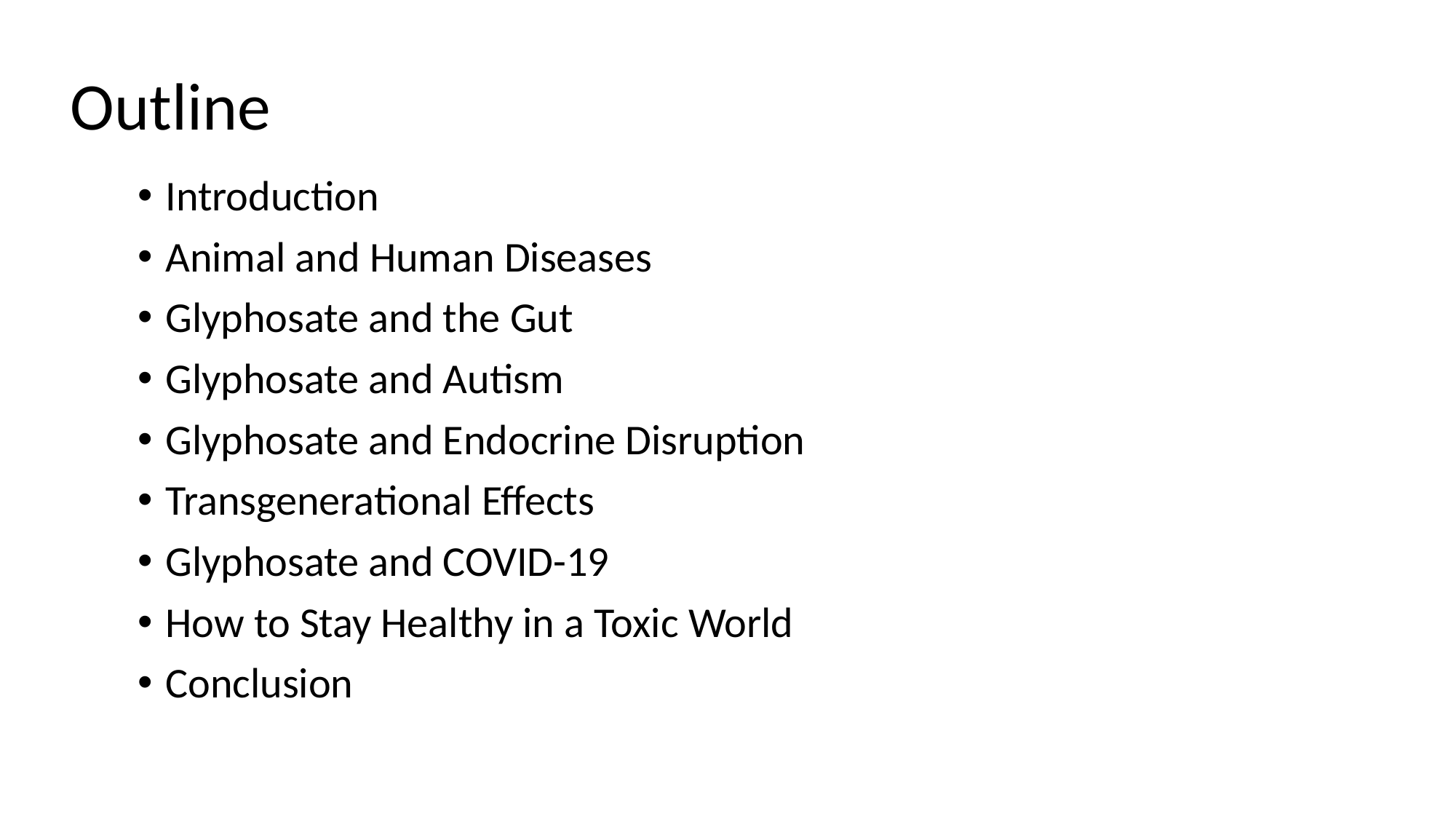

# Outline
Introduction
Animal and Human Diseases
Glyphosate and the Gut
Glyphosate and Autism
Glyphosate and Endocrine Disruption
Transgenerational Effects
Glyphosate and COVID-19
How to Stay Healthy in a Toxic World
Conclusion